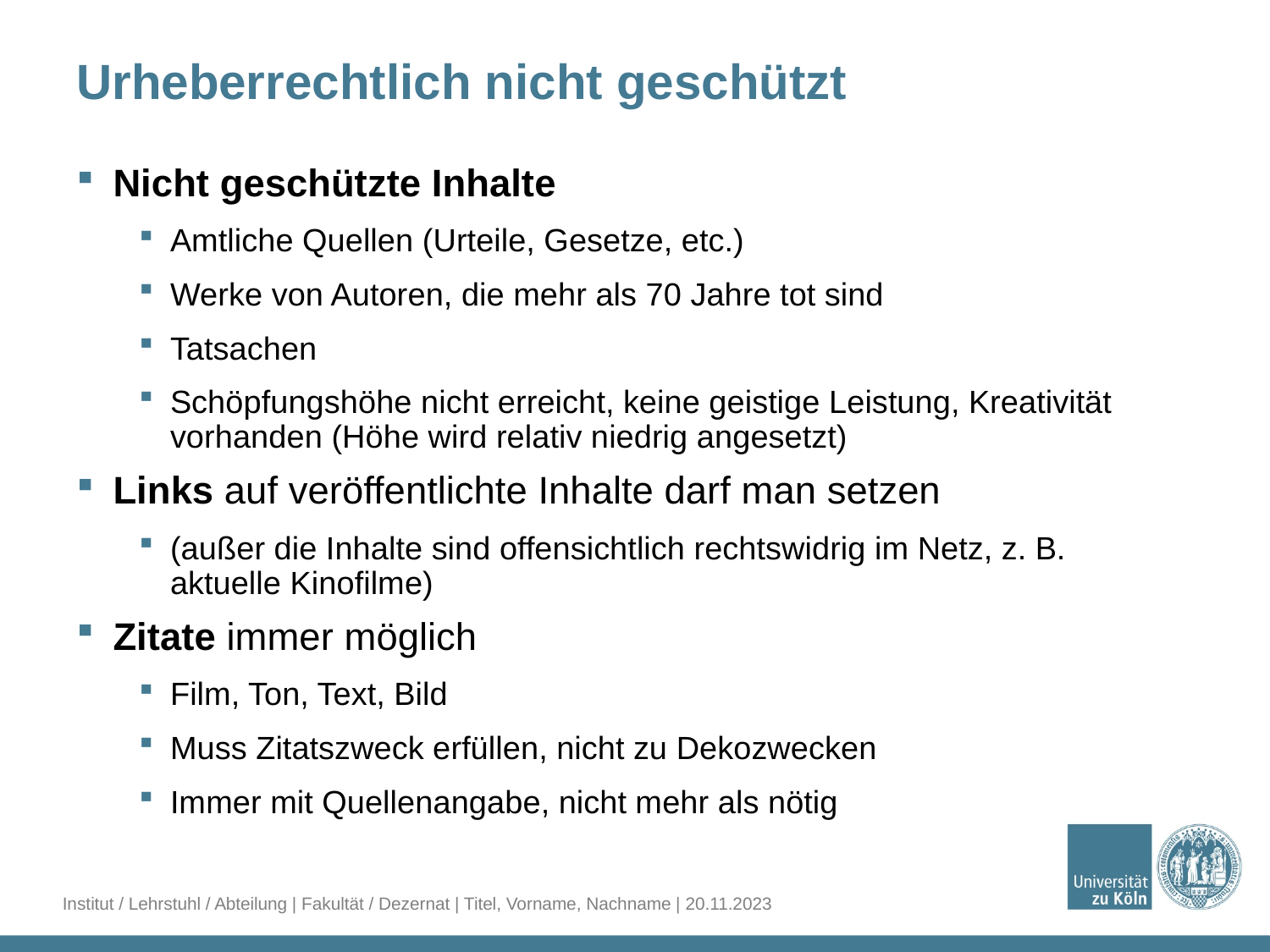

# Urheberrechtlich nicht geschützt
Nicht geschützte Inhalte
Amtliche Quellen (Urteile, Gesetze, etc.)
Werke von Autoren, die mehr als 70 Jahre tot sind
Tatsachen
Schöpfungshöhe nicht erreicht, keine geistige Leistung, Kreativität vorhanden (Höhe wird relativ niedrig angesetzt)
Links auf veröffentlichte Inhalte darf man setzen
(außer die Inhalte sind offensichtlich rechtswidrig im Netz, z. B. aktuelle Kinofilme)
Zitate immer möglich
Film, Ton, Text, Bild
Muss Zitatszweck erfüllen, nicht zu Dekozwecken
Immer mit Quellenangabe, nicht mehr als nötig